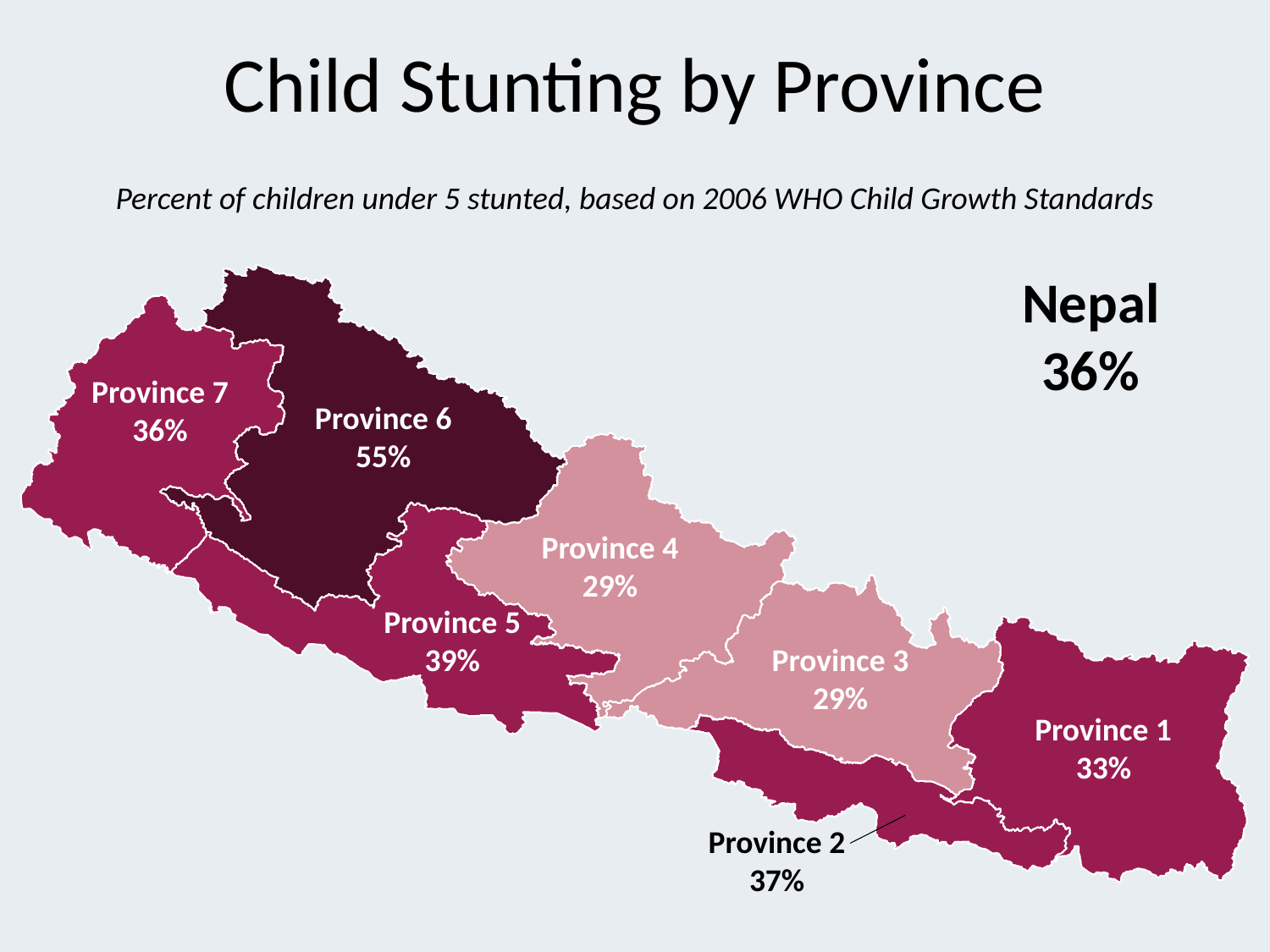

# Child Stunting by Province
Percent of children under 5 stunted, based on 2006 WHO Child Growth Standards
Nepal
36%

Province 7
36%
Province 6
55%

Province 4
29%

Province 5
39%

Province 3
29%
Province 1
33%

Province 2
37%